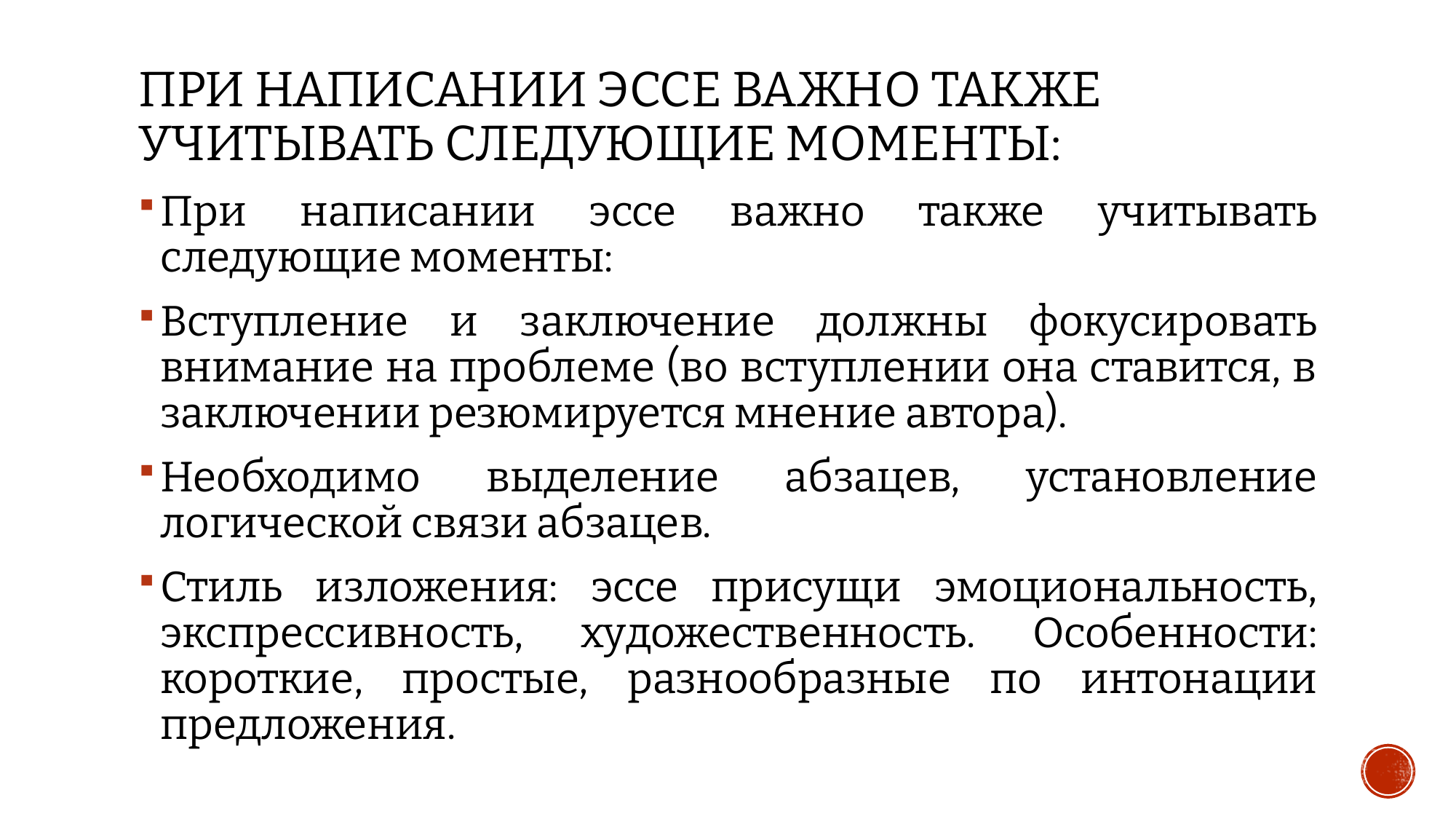

# При написании эссе важно также учитывать следующие моменты:
При написании эссе важно также учитывать следующие моменты:
Вступление и заключение должны фокусировать внимание на проблеме (во вступлении она ставится, в заключении резюмируется мнение автора).
Необходимо выделение абзацев, установление логической связи абзацев.
Стиль изложения: эссе присущи эмоциональность, экспрессивность, художественность. Особенности: короткие, простые, разнообразные по интонации предложения.